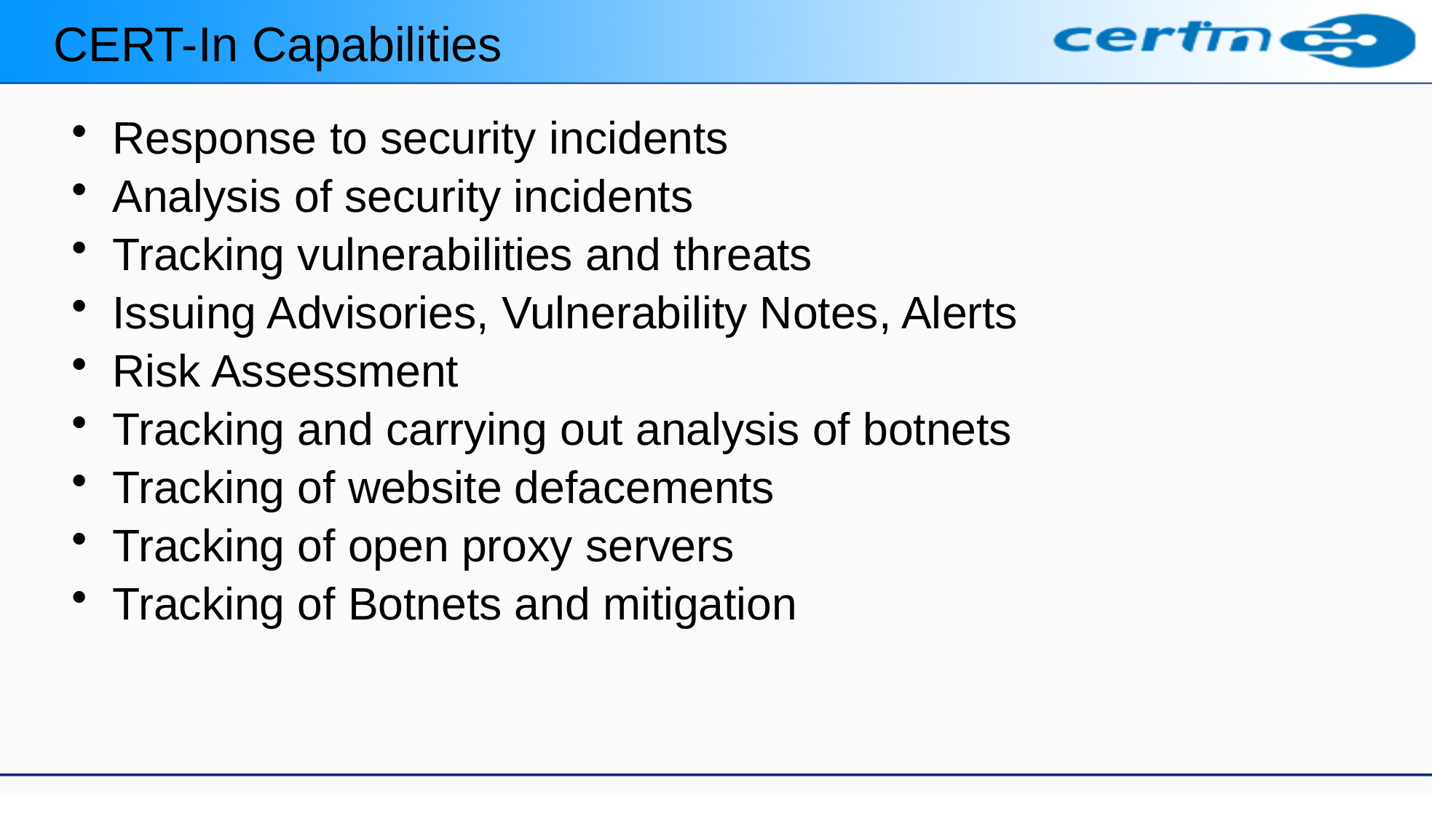

# CERT-In Capabilities
Response to security incidents
Analysis of security incidents
Tracking vulnerabilities and threats
Issuing Advisories, Vulnerability Notes, Alerts
Risk Assessment
Tracking and carrying out analysis of botnets
Tracking of website defacements
Tracking of open proxy servers
Tracking of Botnets and mitigation